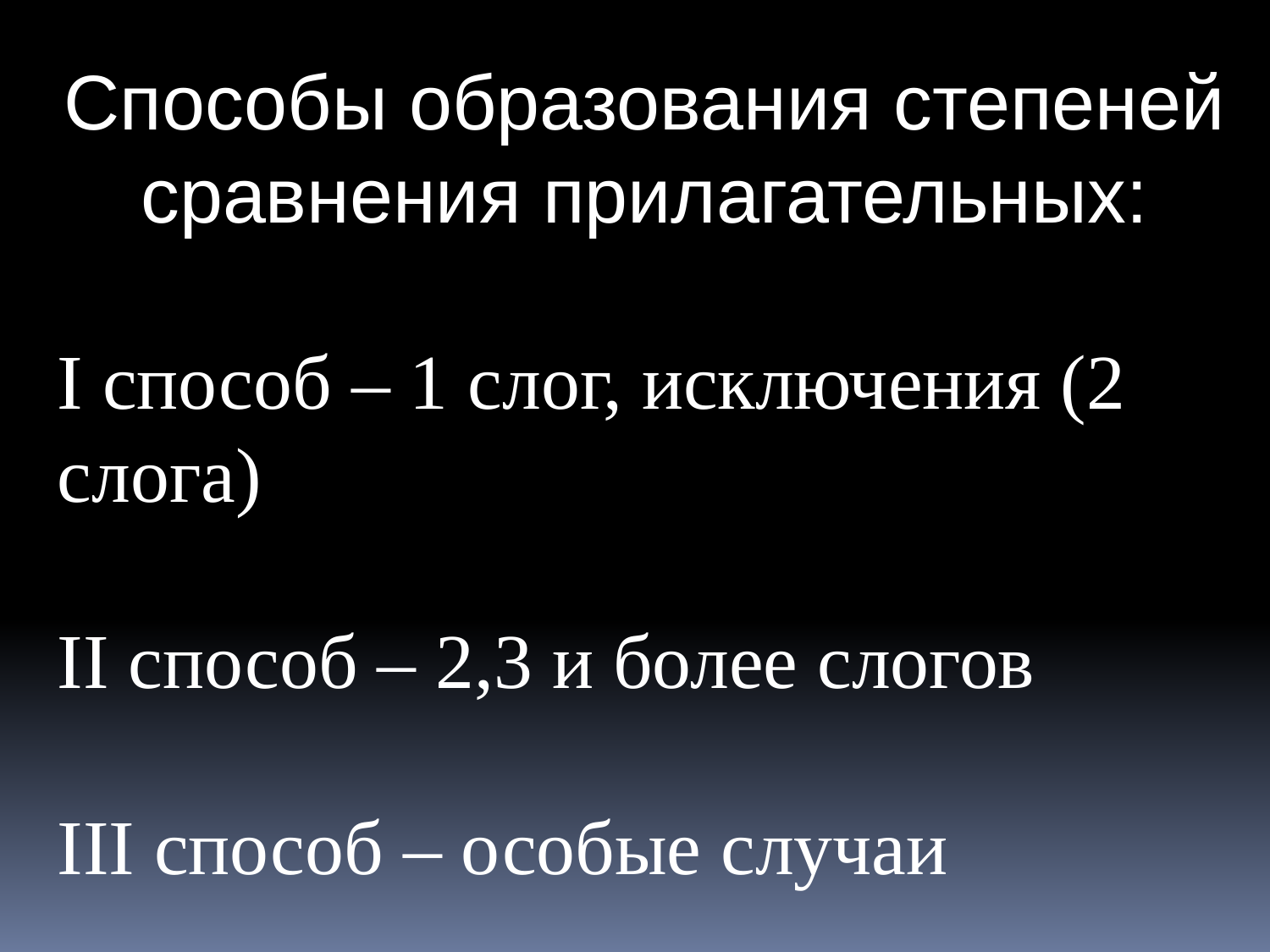

Способы образования степеней сравнения прилагательных:

I способ – 1 слог, исключения (2 слога)

II способ – 2,3 и более слогов

III способ – особые случаи